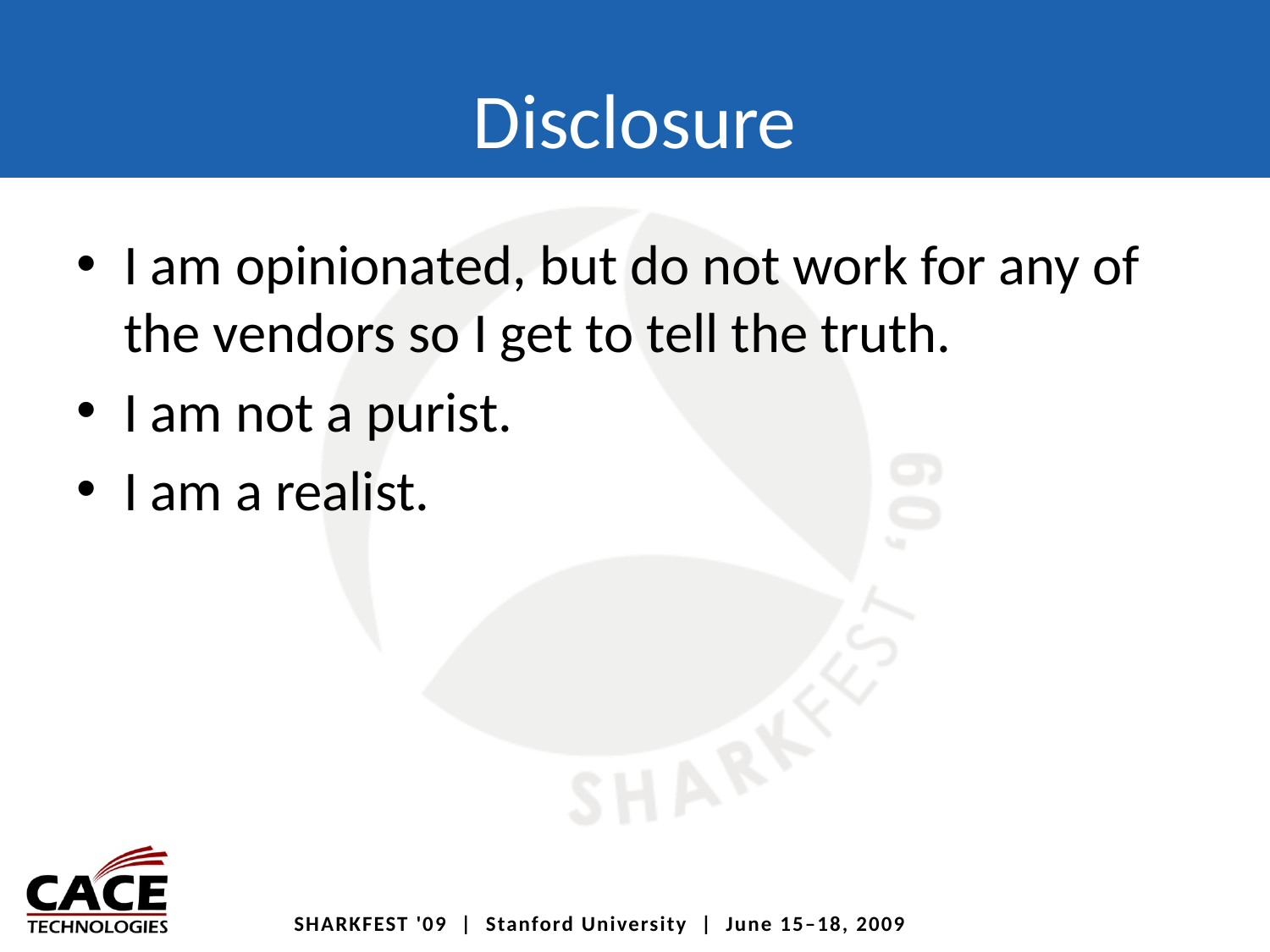

# Disclosure
I am opinionated, but do not work for any of the vendors so I get to tell the truth.
I am not a purist.
I am a realist.